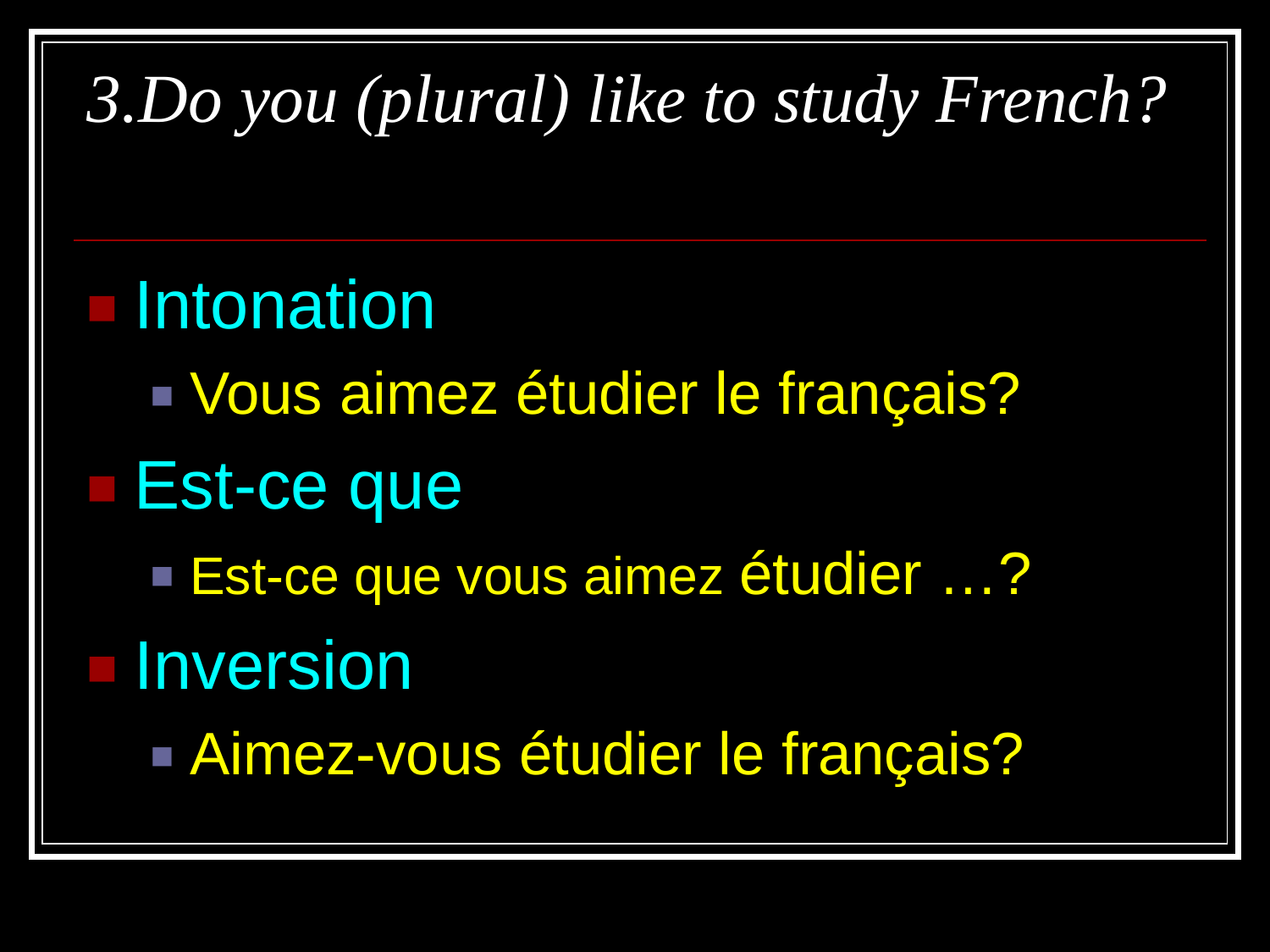

# 3.Do you (plural) like to study French?
Intonation
Vous aimez étudier le français?
Est-ce que
Est-ce que vous aimez étudier …?
Inversion
Aimez-vous étudier le français?